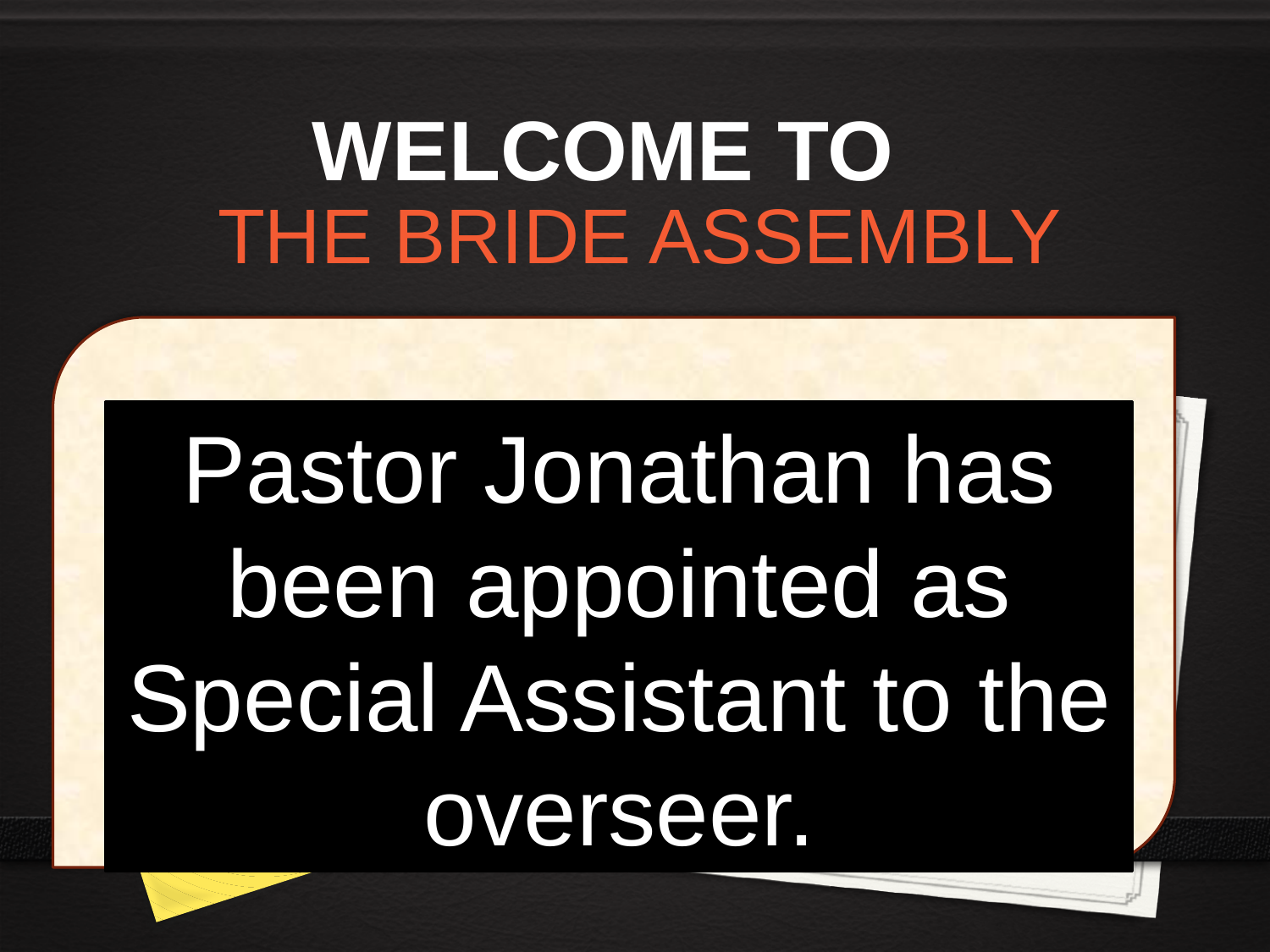

# WELCOME TO
THE BRIDE ASSEMBLY

Pastor Jonathan has been appointed as Special Assistant to the overseer.